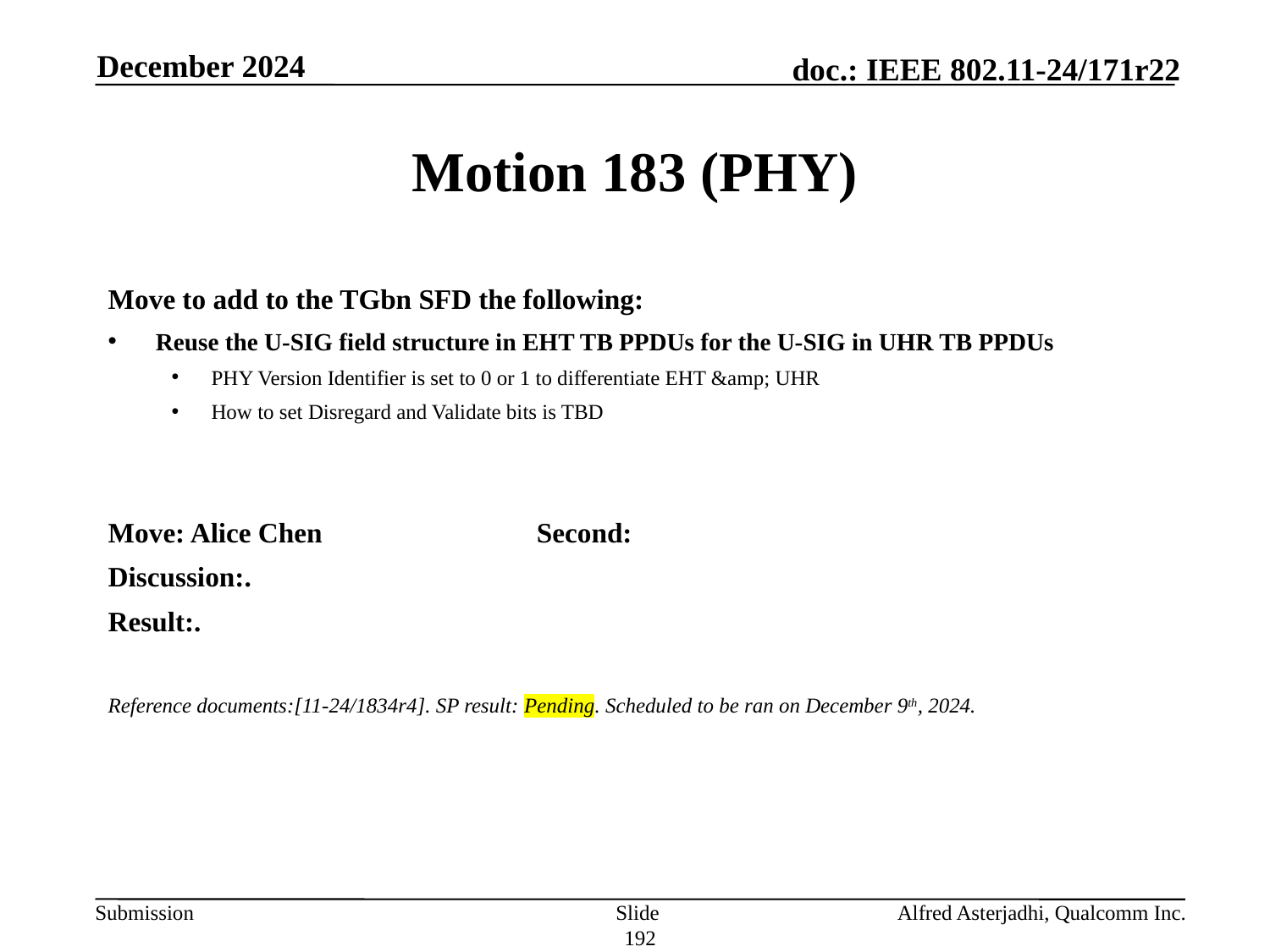

December 2024
# Motion 183 (PHY)
Move to add to the TGbn SFD the following:
Reuse the U-SIG field structure in EHT TB PPDUs for the U-SIG in UHR TB PPDUs
PHY Version Identifier is set to 0 or 1 to differentiate EHT &amp; UHR
How to set Disregard and Validate bits is TBD

Move: Alice Chen		Second:
Discussion:.
Result:.

Reference documents:[11-24/1834r4]. SP result: Pending. Scheduled to be ran on December 9th, 2024.

Slide 192
Alfred Asterjadhi, Qualcomm Inc.